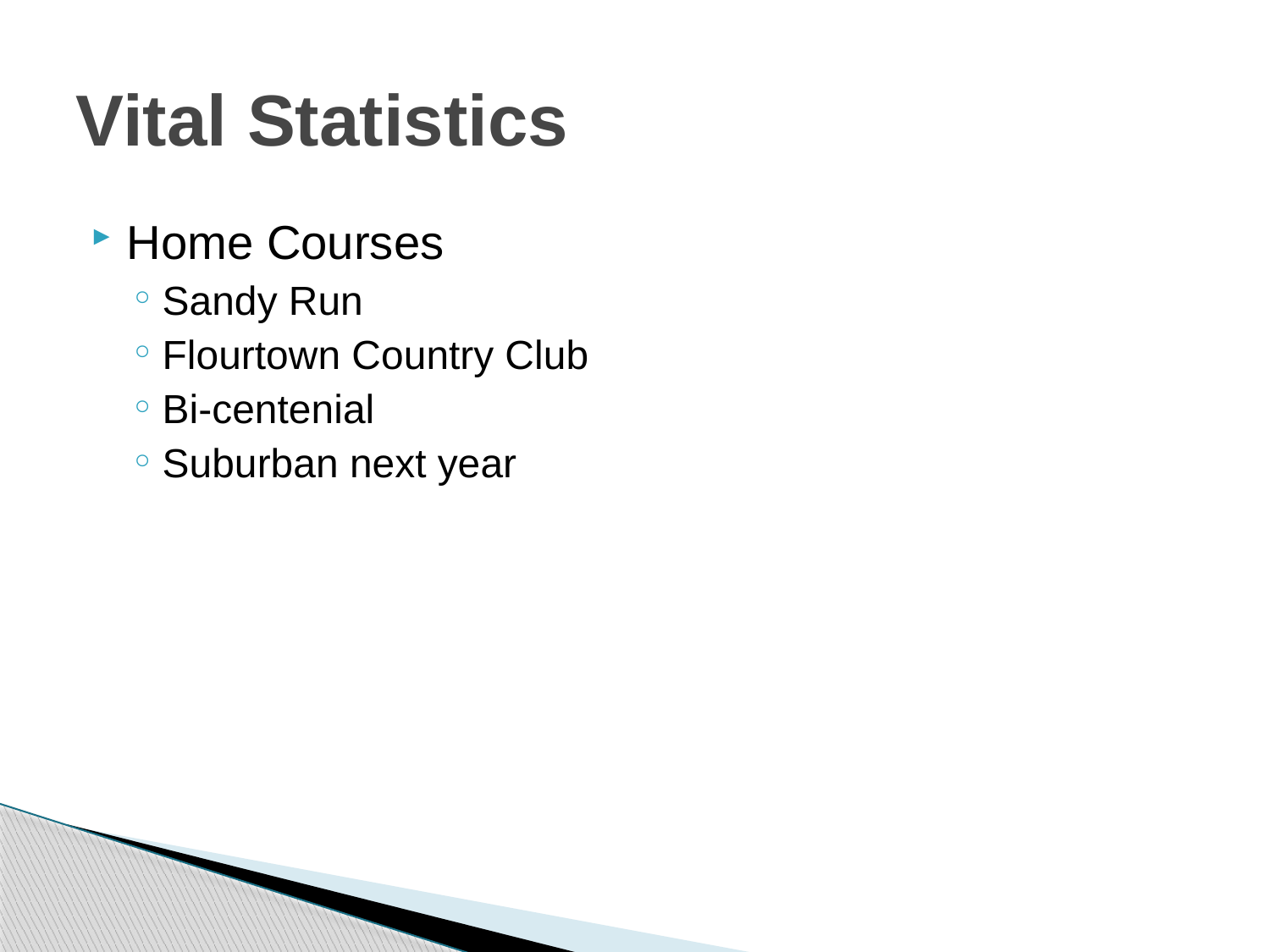

# Vital Statistics
Home Courses
Sandy Run
Flourtown Country Club
Bi-centenial
Suburban next year